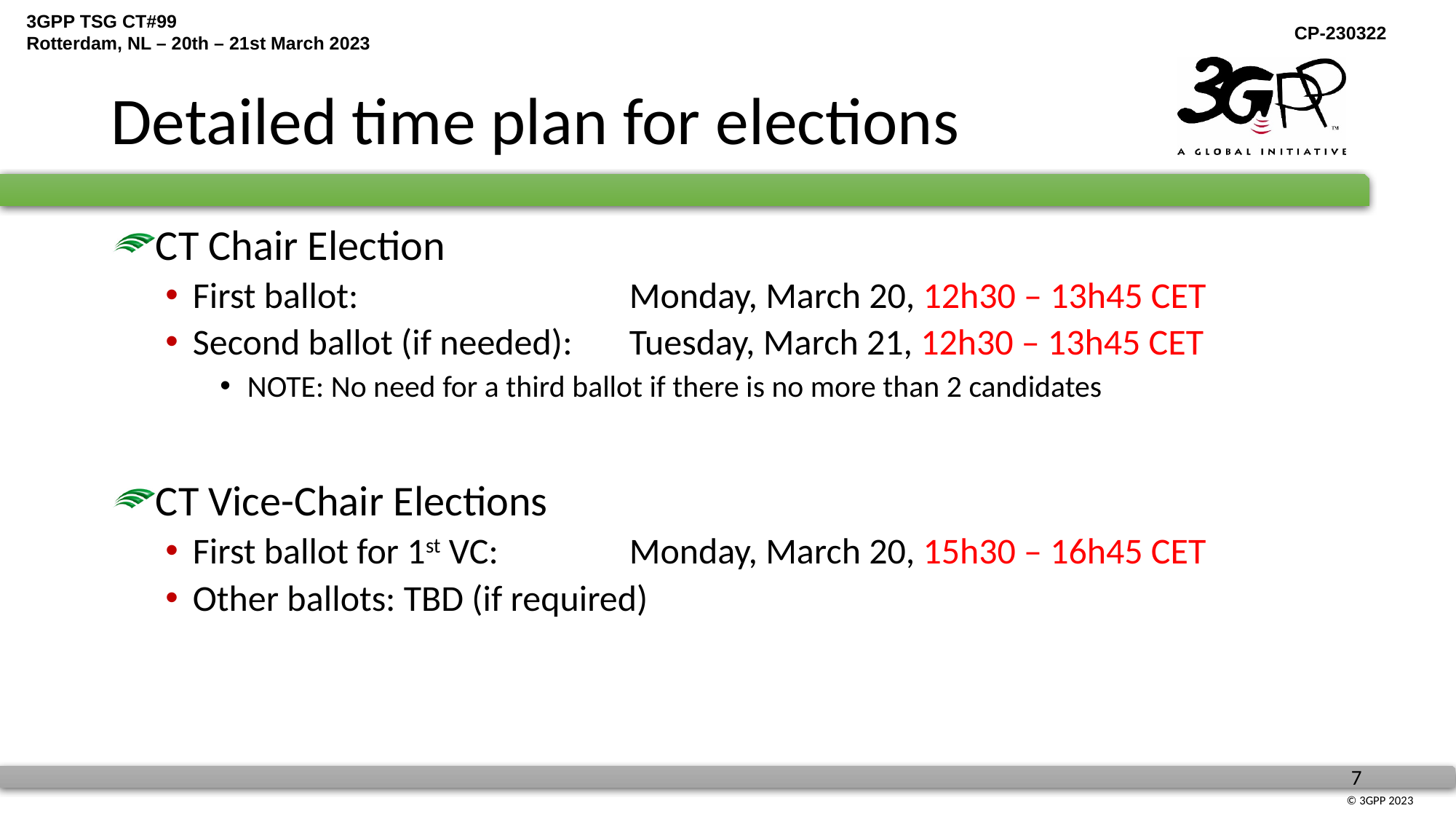

# Detailed time plan for elections
CT Chair Election
First ballot:			Monday, March 20, 12h30 – 13h45 CET
Second ballot (if needed): 	Tuesday, March 21, 12h30 – 13h45 CET
NOTE: No need for a third ballot if there is no more than 2 candidates

CT Vice-Chair Elections
First ballot for 1st VC:		Monday, March 20, 15h30 – 16h45 CET
Other ballots: TBD (if required)